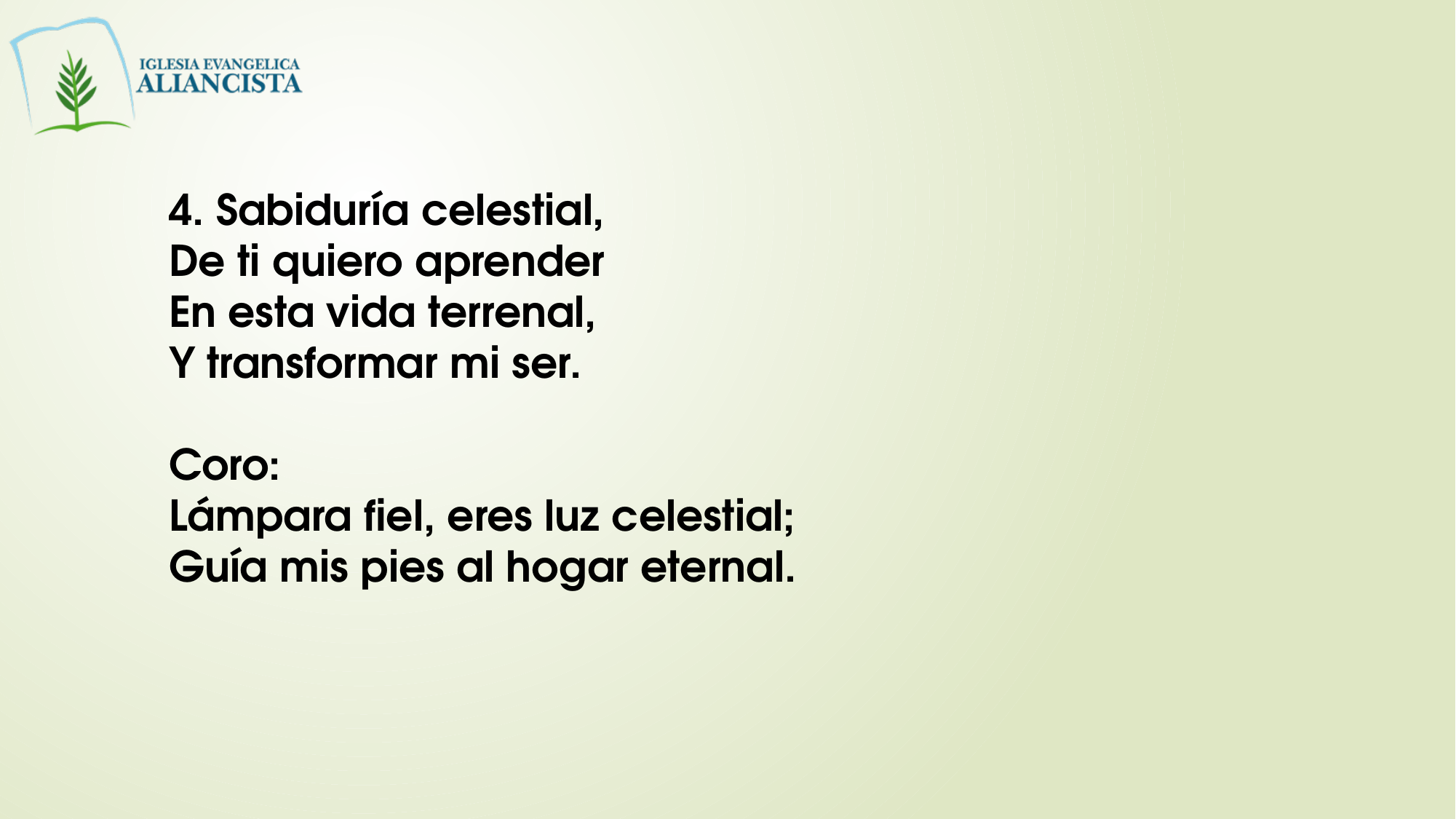

4. Sabiduría celestial,
De ti quiero aprender
En esta vida terrenal,
Y transformar mi ser.

Coro:
Lámpara fiel, eres luz celestial;
Guía mis pies al hogar eternal.